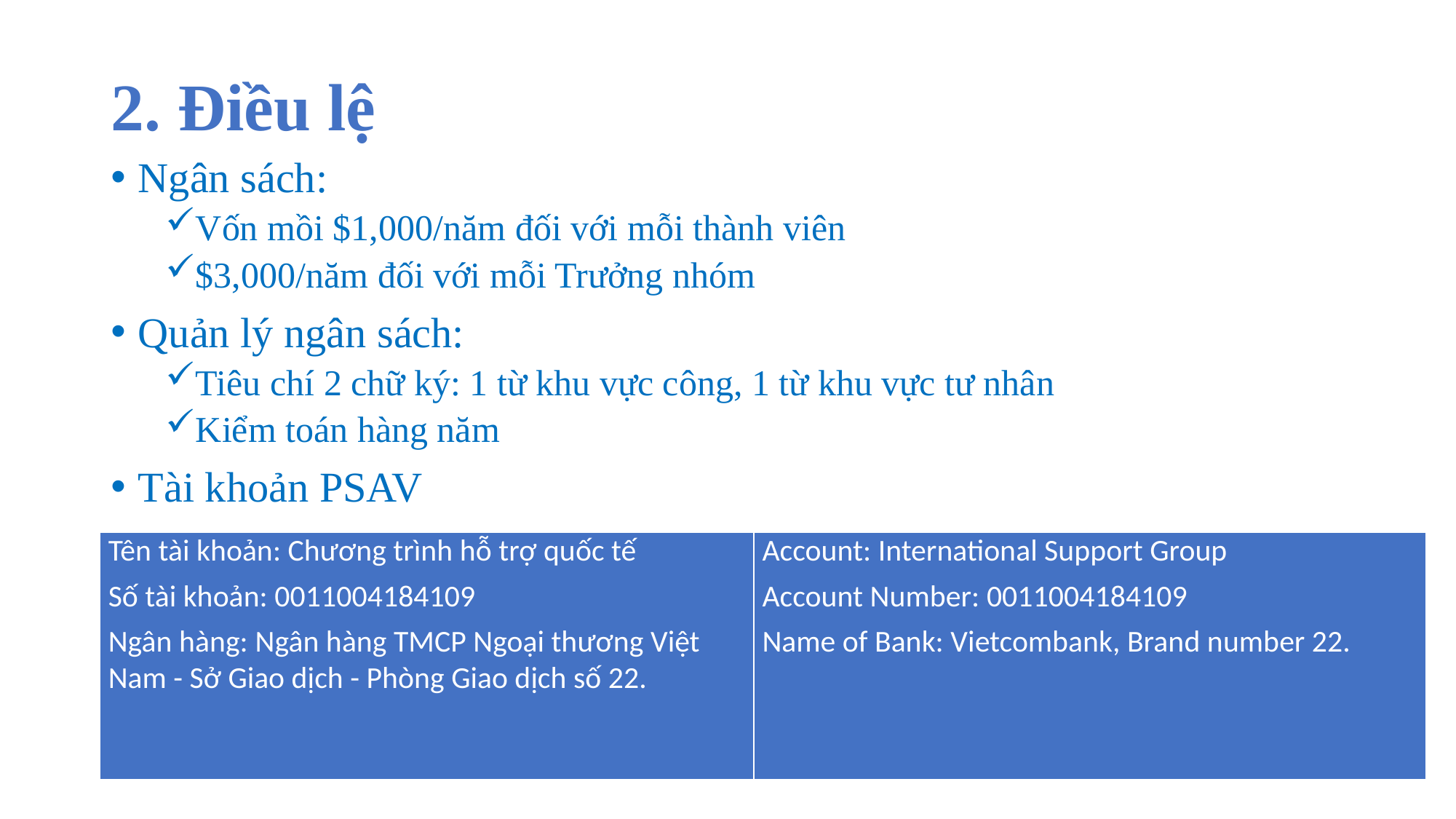

# 2. Điều lệ
Ngân sách:
Vốn mồi $1,000/năm đối với mỗi thành viên
$3,000/năm đối với mỗi Trưởng nhóm
Quản lý ngân sách:
Tiêu chí 2 chữ ký: 1 từ khu vực công, 1 từ khu vực tư nhân
Kiểm toán hàng năm
Tài khoản PSAV

| Tên tài khoản: Chương trình hỗ trợ quốc tế Số tài khoản: 0011004184109 Ngân hàng: Ngân hàng TMCP Ngoại thương Việt Nam - Sở Giao dịch - Phòng Giao dịch số 22. | Account: International Support Group Account Number: 0011004184109 Name of Bank: Vietcombank, Brand number 22. |
| --- | --- |